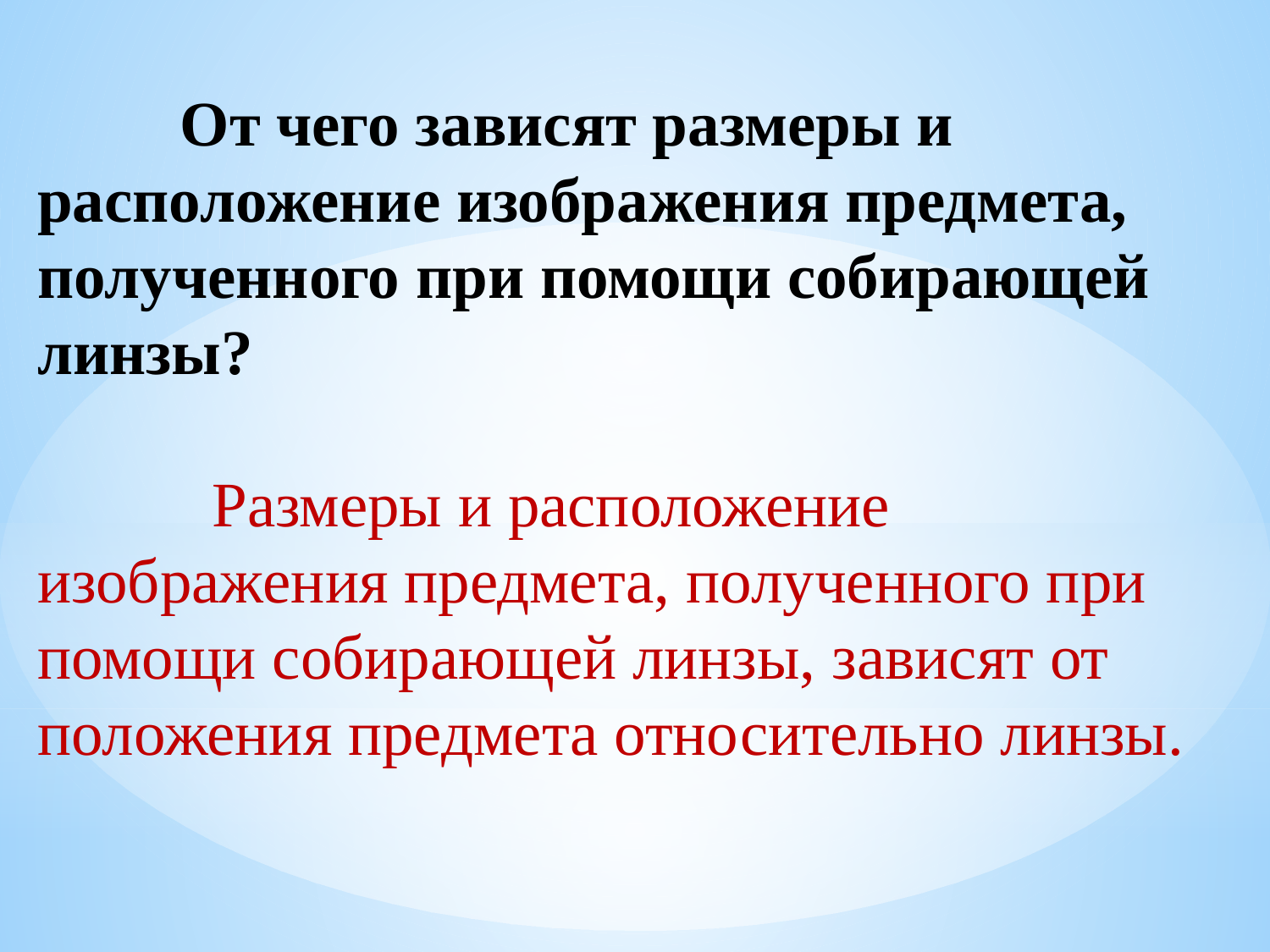

От чего зависят размеры и расположение изображения предмета, полученного при помощи собирающей линзы?

           Размеры и расположение изображения предмета, полученного при помощи собирающей линзы, зависят от положения предмета относительно линзы.